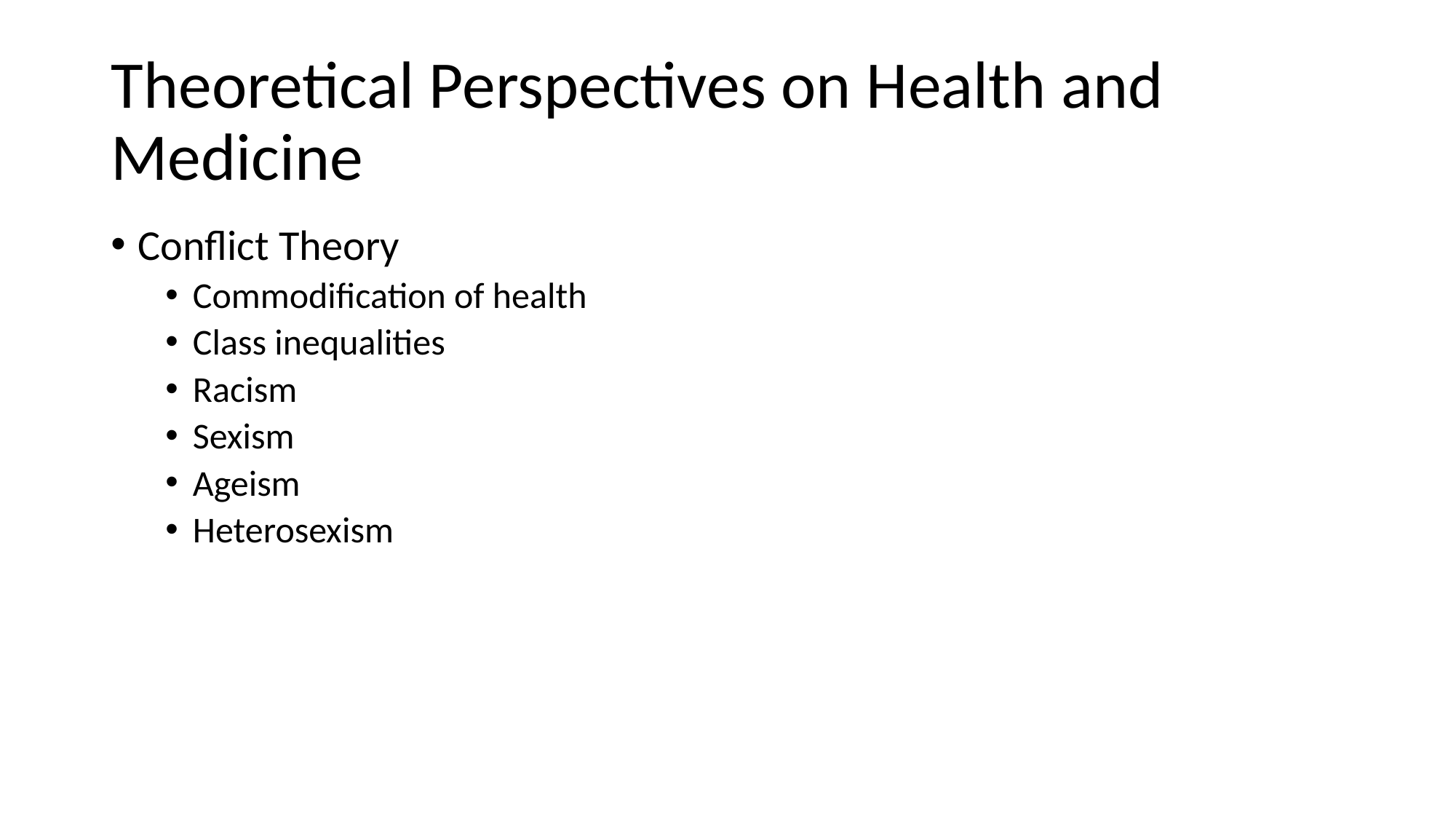

# Theoretical Perspectives on Health and Medicine
Conflict Theory
Commodification of health
Class inequalities
Racism
Sexism
Ageism
Heterosexism